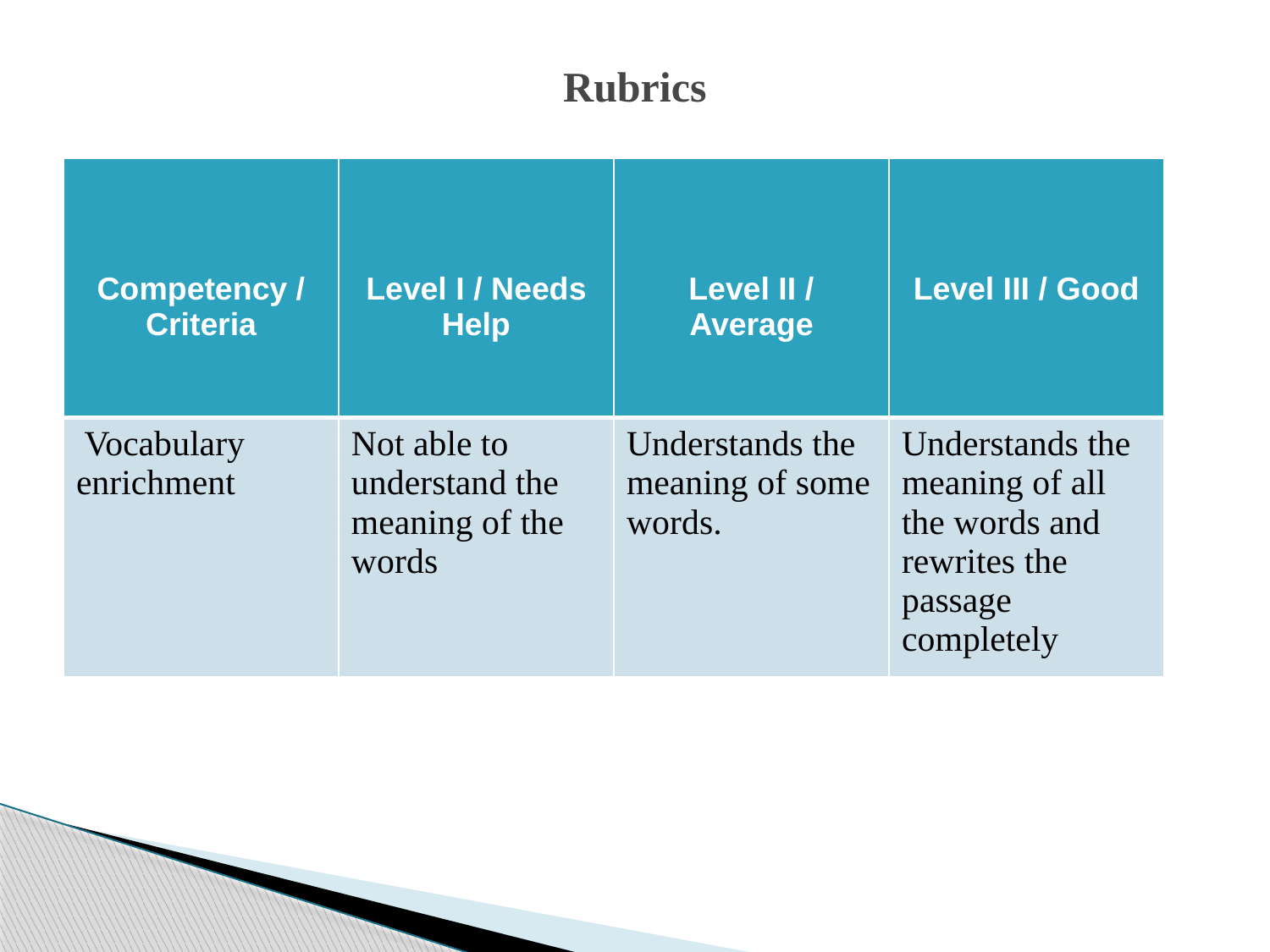

# Rubrics
| Competency / Criteria | Level I / Needs Help | Level II / Average | Level III / Good |
| --- | --- | --- | --- |
| Vocabulary enrichment | Not able to understand the meaning of the words | Understands the meaning of some words. | Understands the meaning of all the words and rewrites the passage completely |